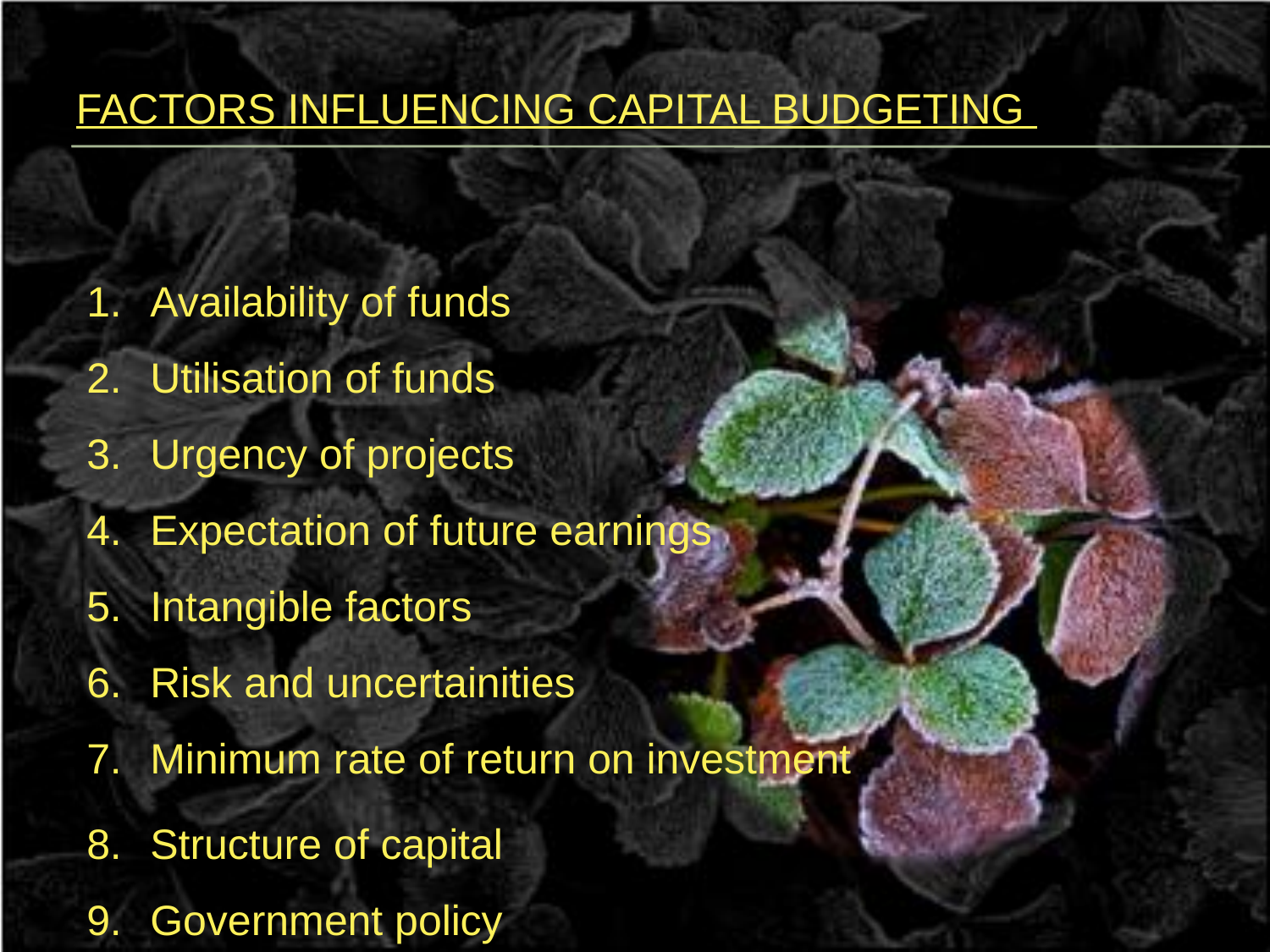

# Factors influencing capital budgeting
Availability of funds
Utilisation of funds
Urgency of projects
Expectation of future earnings
Intangible factors
Risk and uncertainities
Minimum rate of return on investment
Structure of capital
Government policy